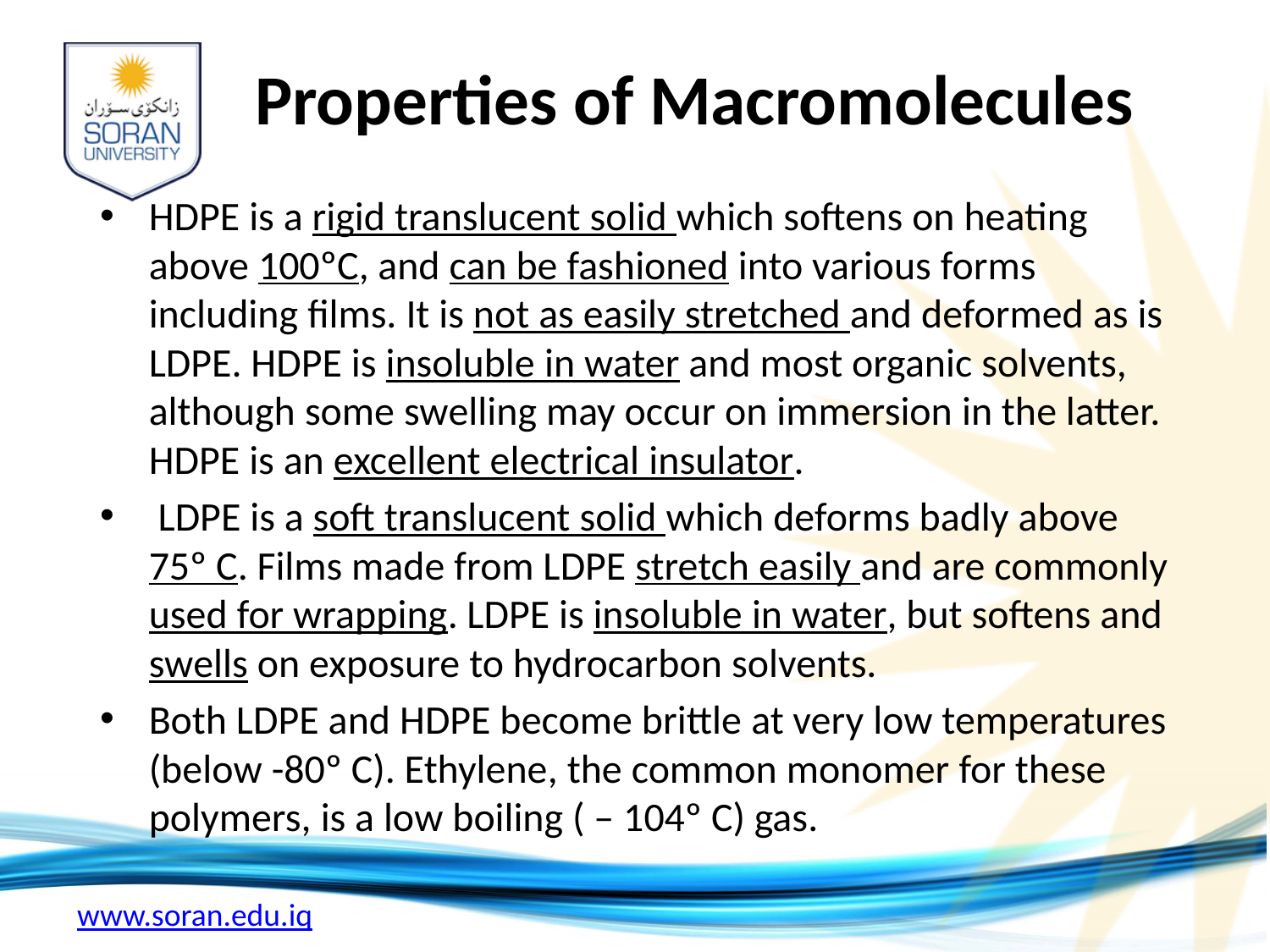

# Properties of Macromolecules
HDPE is a rigid translucent solid which softens on heating above 100ºC, and can be fashioned into various forms including films. It is not as easily stretched and deformed as is LDPE. HDPE is insoluble in water and most organic solvents, although some swelling may occur on immersion in the latter. HDPE is an excellent electrical insulator.
 LDPE is a soft translucent solid which deforms badly above 75º C. Films made from LDPE stretch easily and are commonly used for wrapping. LDPE is insoluble in water, but softens and swells on exposure to hydrocarbon solvents.
Both LDPE and HDPE become brittle at very low temperatures (below -80º C). Ethylene, the common monomer for these polymers, is a low boiling ( – 104º C) gas.